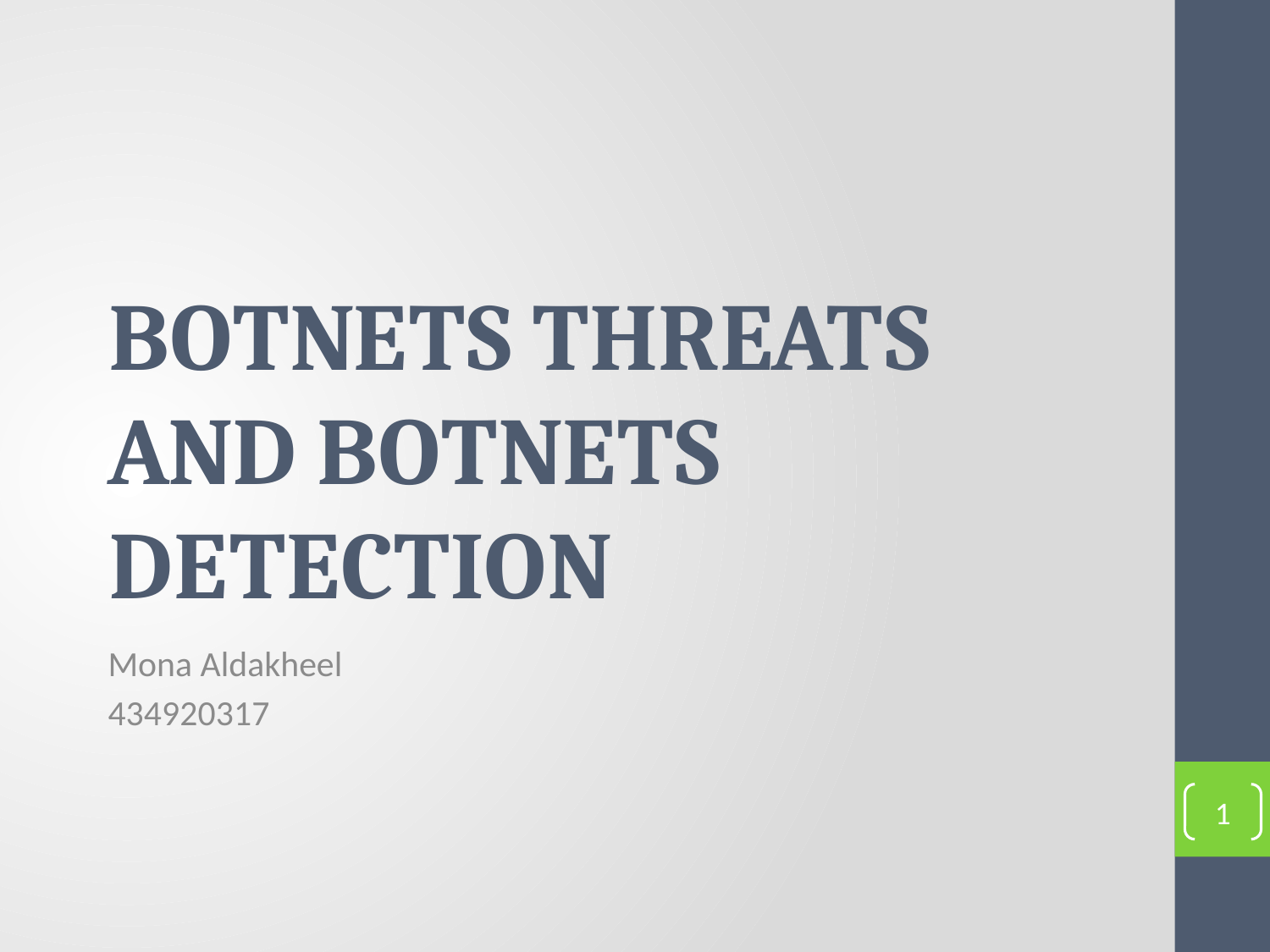

# Botnets Threats And Botnets DETECTION
Mona Aldakheel
434920317
1